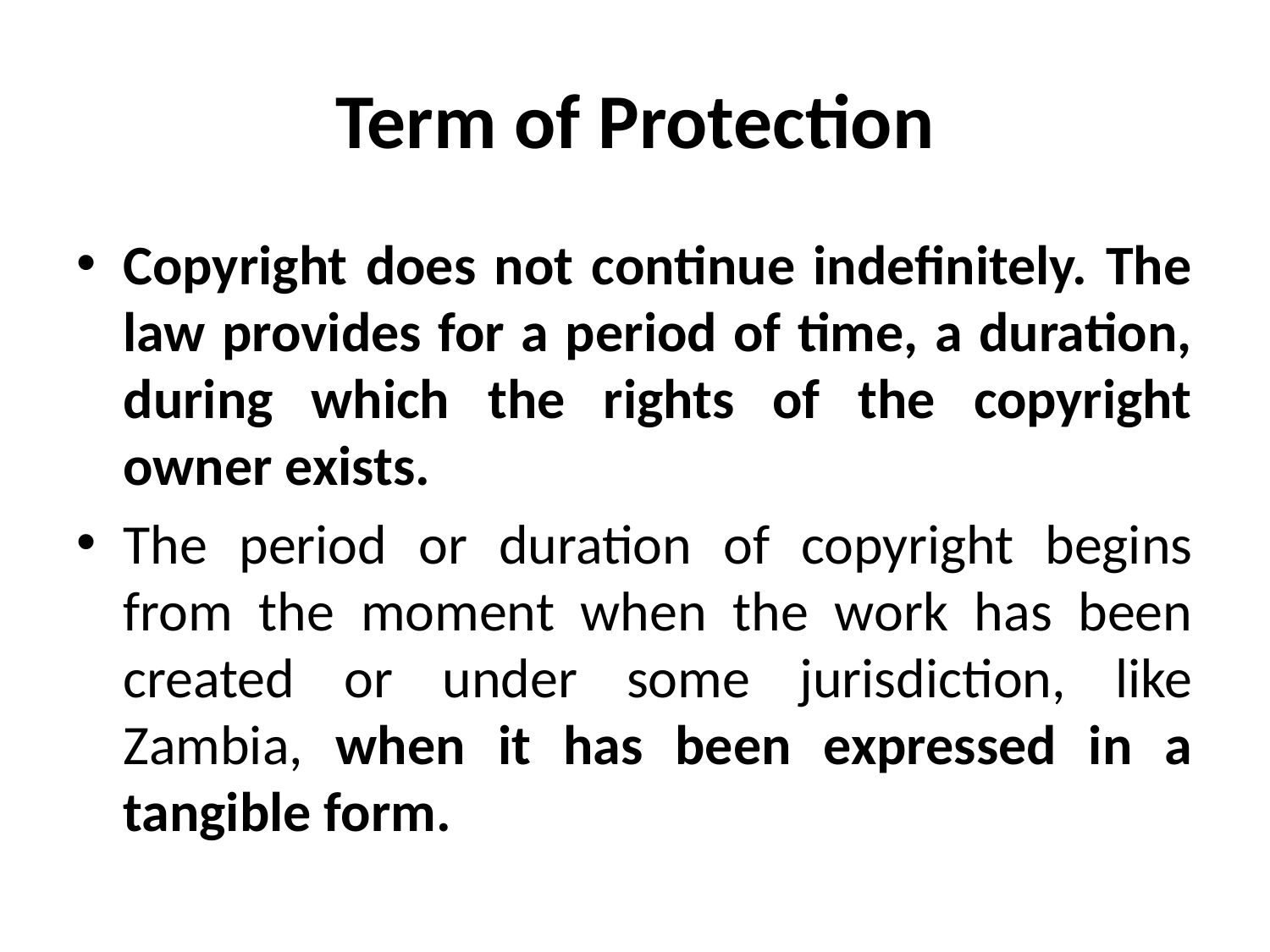

# Term of Protection
Copyright does not continue indefinitely. The law provides for a period of time, a duration, during which the rights of the copyright owner exists.
The period or duration of copyright begins from the moment when the work has been created or under some jurisdiction, like Zambia, when it has been expressed in a tangible form.